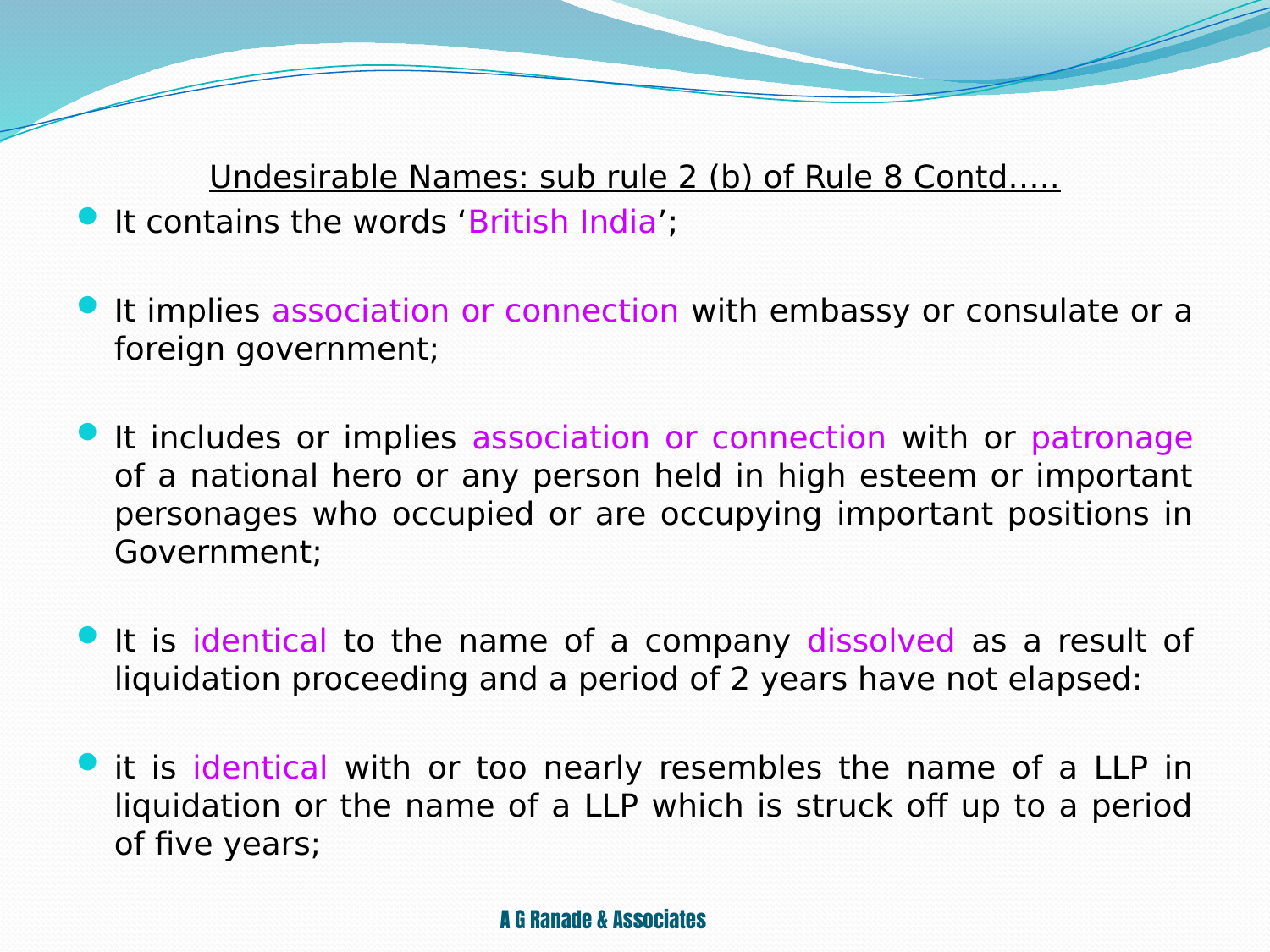

Undesirable Names: sub rule 2 (b) of Rule 8 Contd…..
It contains the words ‘British India’;

It implies association or connection with embassy or consulate or a foreign government;

It includes or implies association or connection with or patronage of a national hero or any person held in high esteem or important personages who occupied or are occupying important positions in Government;

It is identical to the name of a company dissolved as a result of liquidation proceeding and a period of 2 years have not elapsed:

it is identical with or too nearly resembles the name of a LLP in liquidation or the name of a LLP which is struck off up to a period of five years;

A G Ranade & Associates